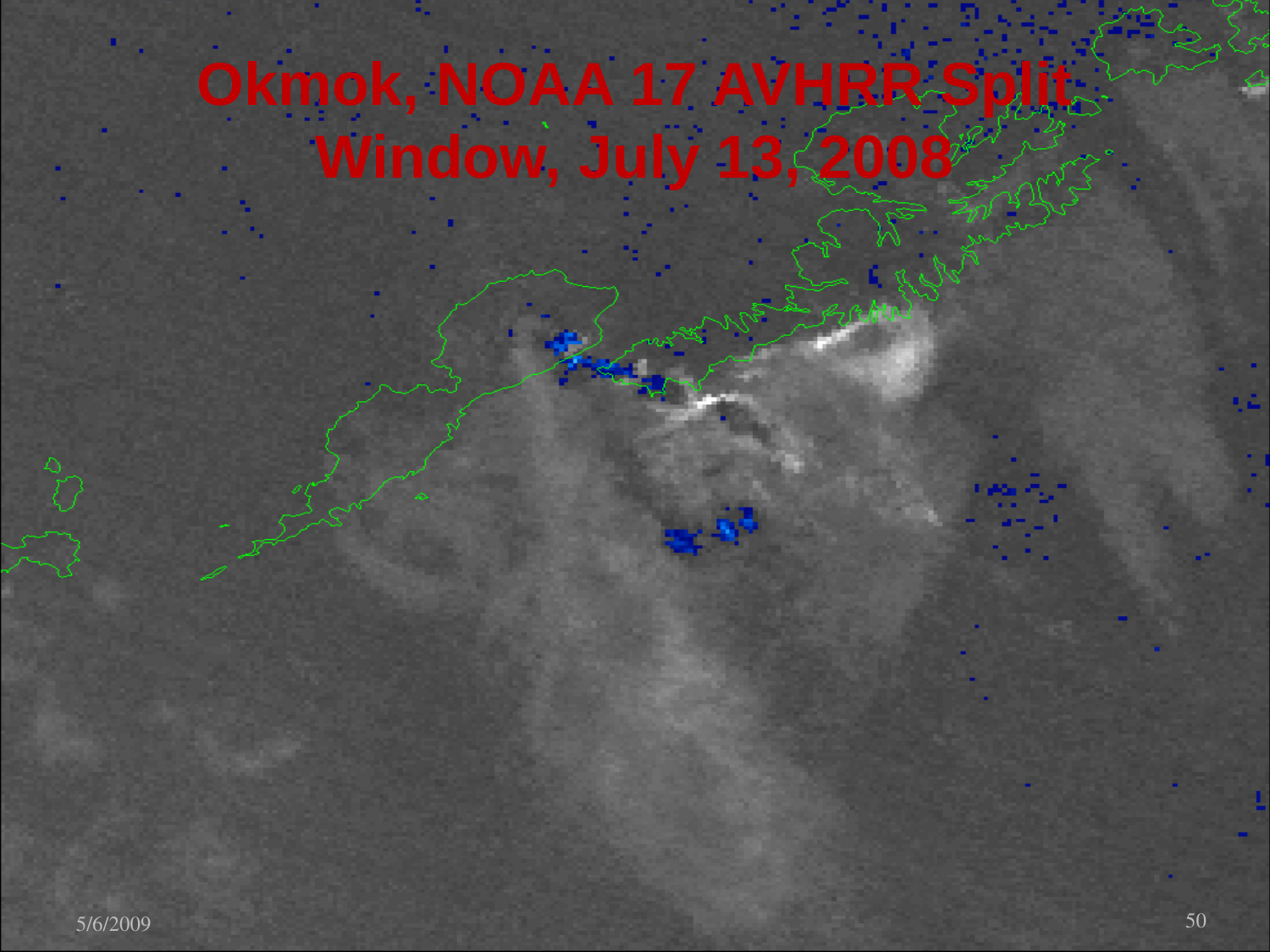

# Okmok, NOAA 17 AVHRR Split Window, July 13, 2008
5/6/2009
50